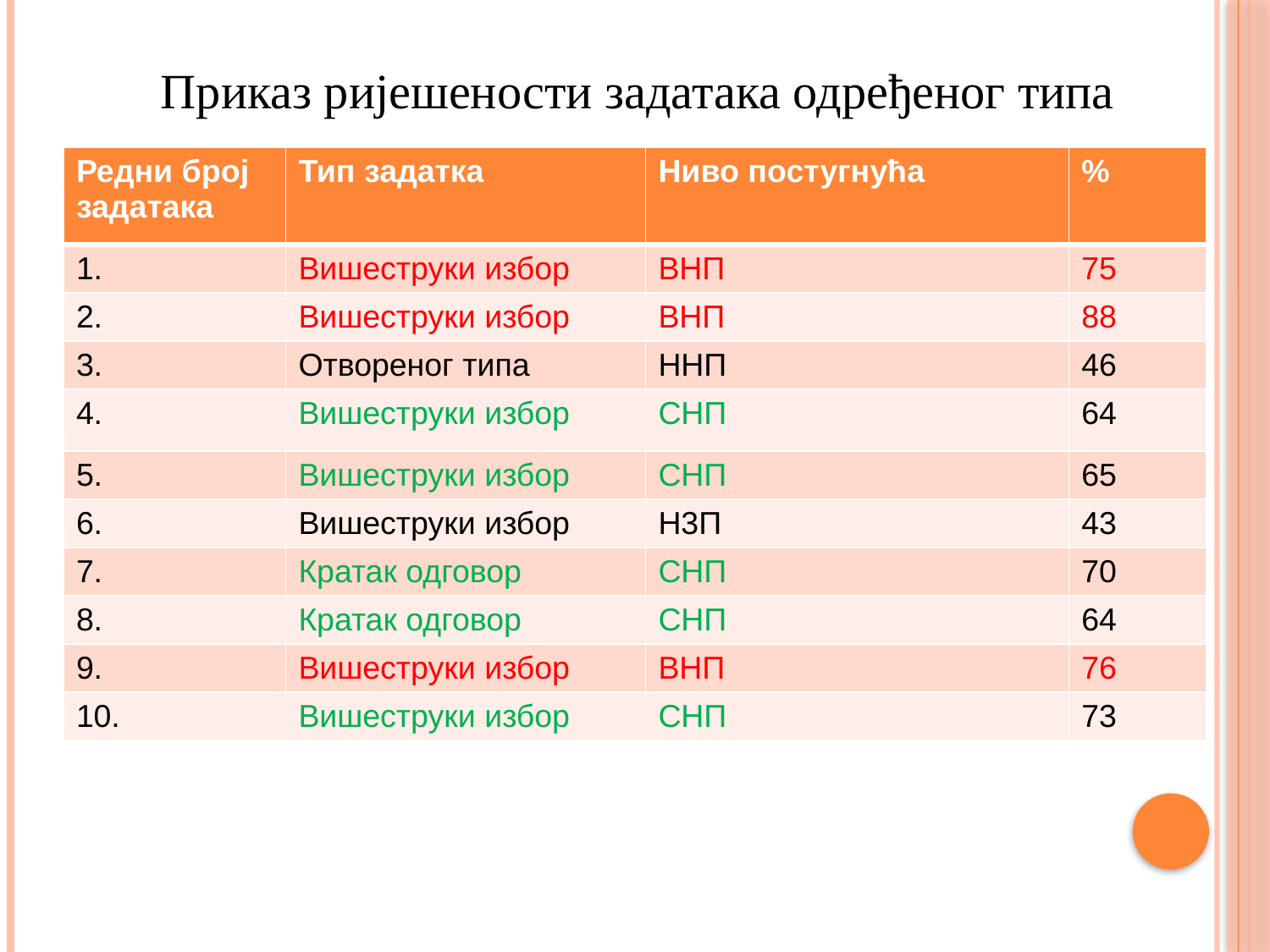

Приказ ријешености задатака одређеног типа
| Редни број задатака | Тип задатка | Ниво постугнућа | % |
| --- | --- | --- | --- |
| 1. | Вишеструки избор | ВНП | 75 |
| 2. | Вишеструки избор | ВНП | 88 |
| 3. | Отвореног типа | ННП | 46 |
| 4. | Вишеструки избор | СНП | 64 |
| 5. | Вишеструки избор | СНП | 65 |
| 6. | Вишеструки избор | Н3П | 43 |
| 7. | Кратак одговор | СНП | 70 |
| 8. | Кратак одговор | СНП | 64 |
| 9. | Вишеструки избор | ВНП | 76 |
| 10. | Вишеструки избор | СНП | 73 |